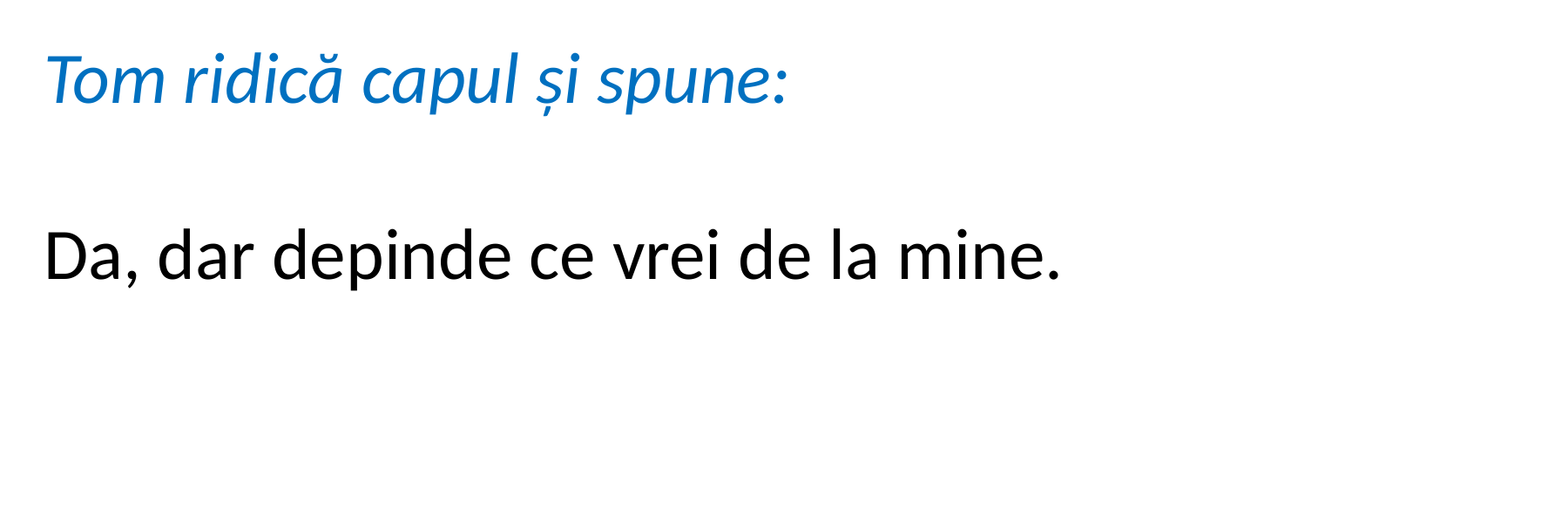

Tom ridică capul și spune:

Da, dar depinde ce vrei de la mine.